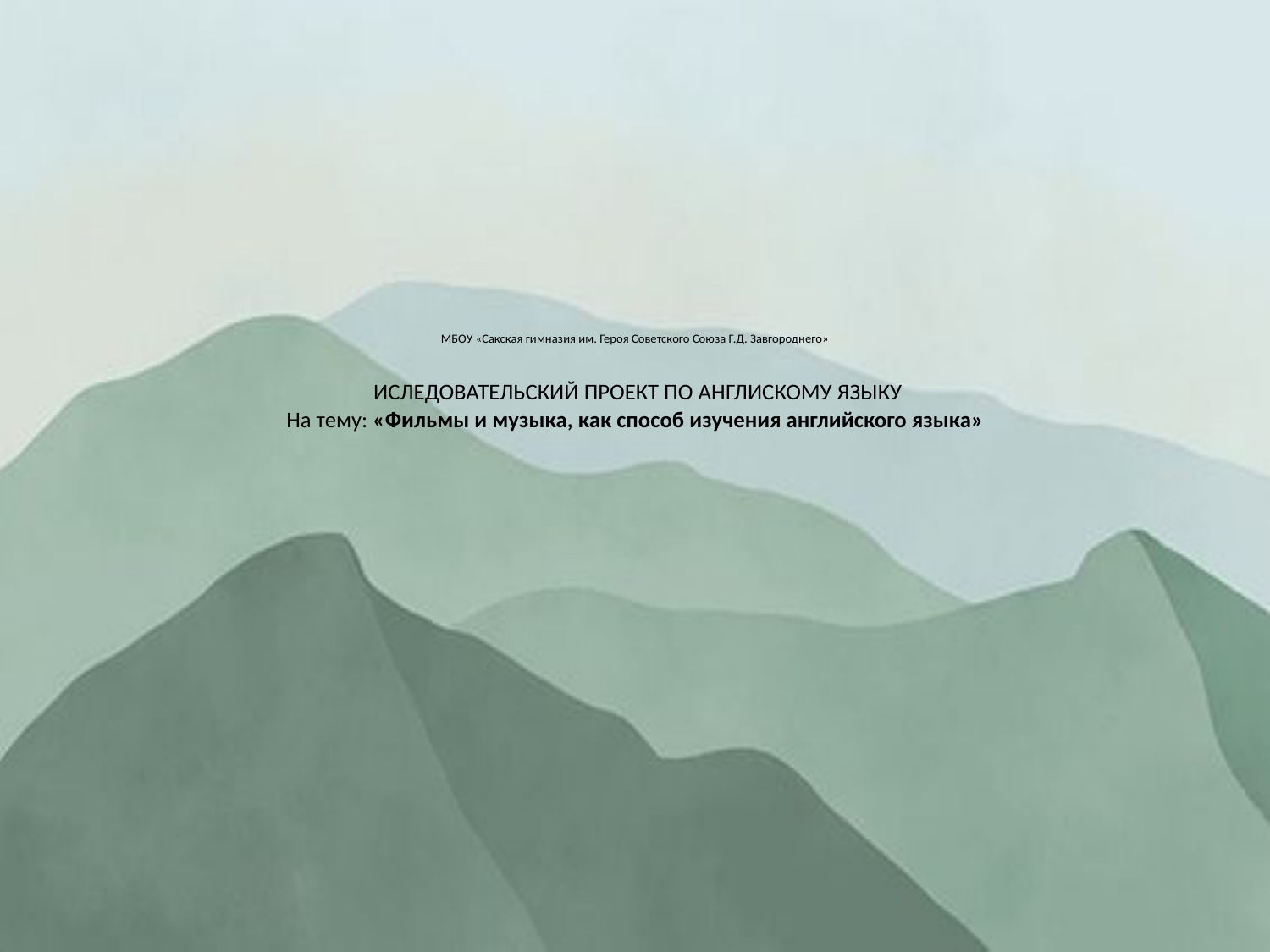

# МБОУ «Сакская гимназия им. Героя Советского Союза Г.Д. Завгороднего»  ИСЛЕДОВАТЕЛЬСКИЙ ПРОЕКТ ПО АНГЛИСКОМУ ЯЗЫКУ На тему: «Фильмы и музыка, как способ изучения английского языка»